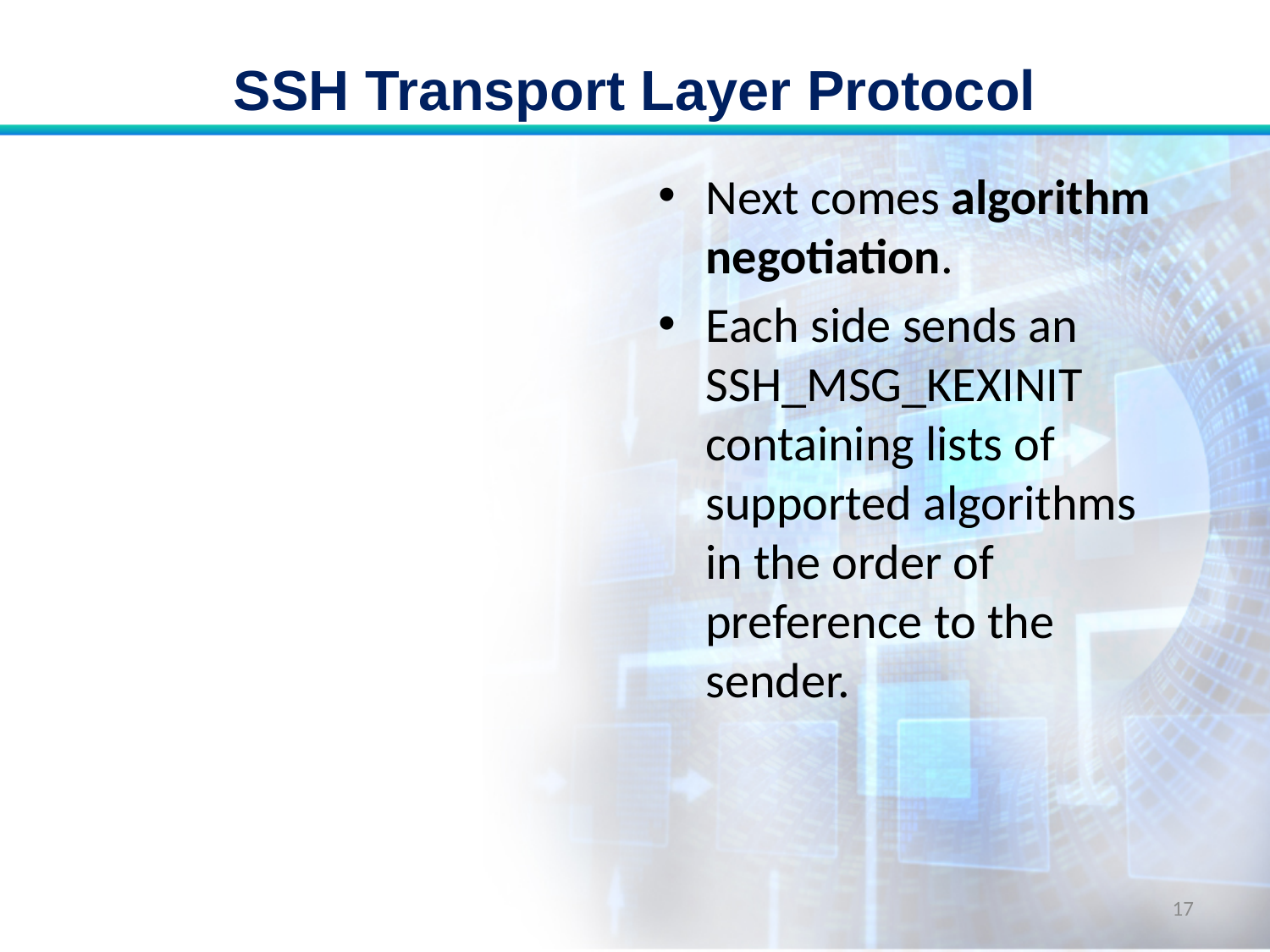

# SSH Transport Layer Protocol
Next comes algorithm negotiation.
Each side sends an SSH_MSG_KEXINIT containing lists of supported algorithms in the order of preference to the sender.
17